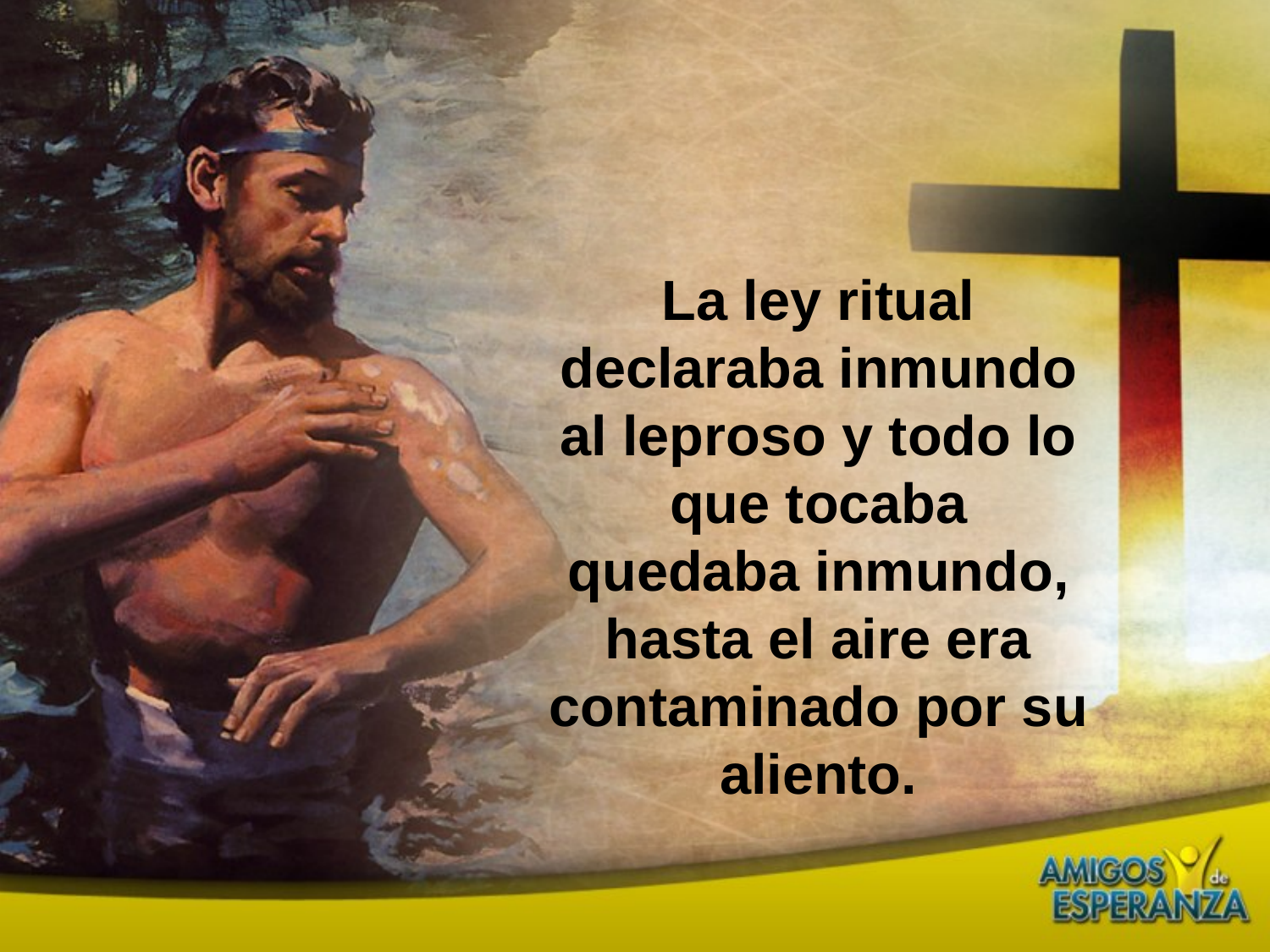

La ley ritual declaraba inmundo al leproso y todo lo que tocaba quedaba inmundo, hasta el aire era contaminado por su aliento.